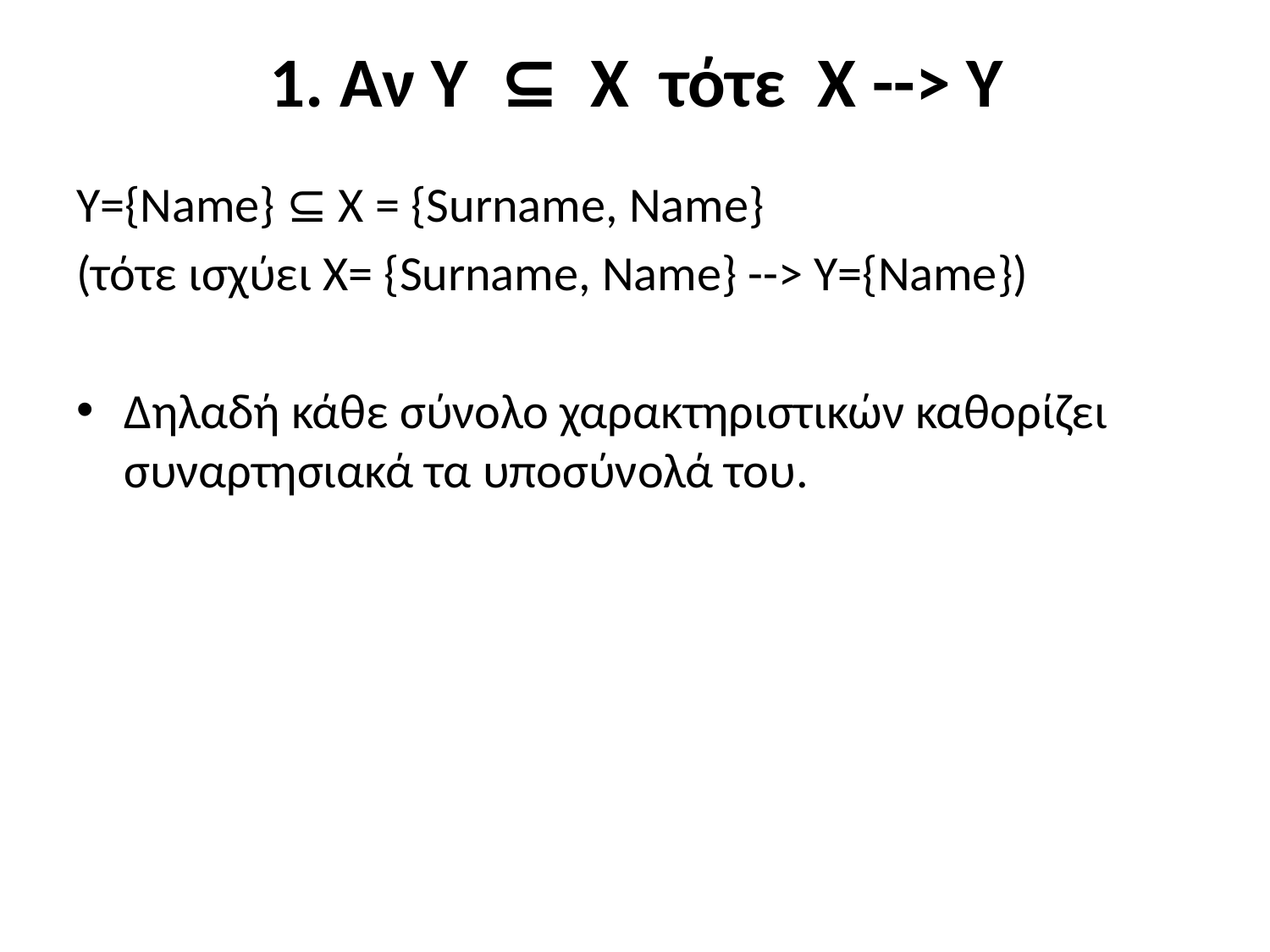

# 1. Αν Υ  ⊆  Χ  τότε  Χ --> Υ
Y={Name} ⊆ X = {Surname, Name}
(τότε ισχύει Χ= {Surname, Name} --> Υ={Name})

Δηλαδή κάθε σύνολο χαρακτηριστικών καθορίζει συναρτησιακά τα υποσύνολά του.